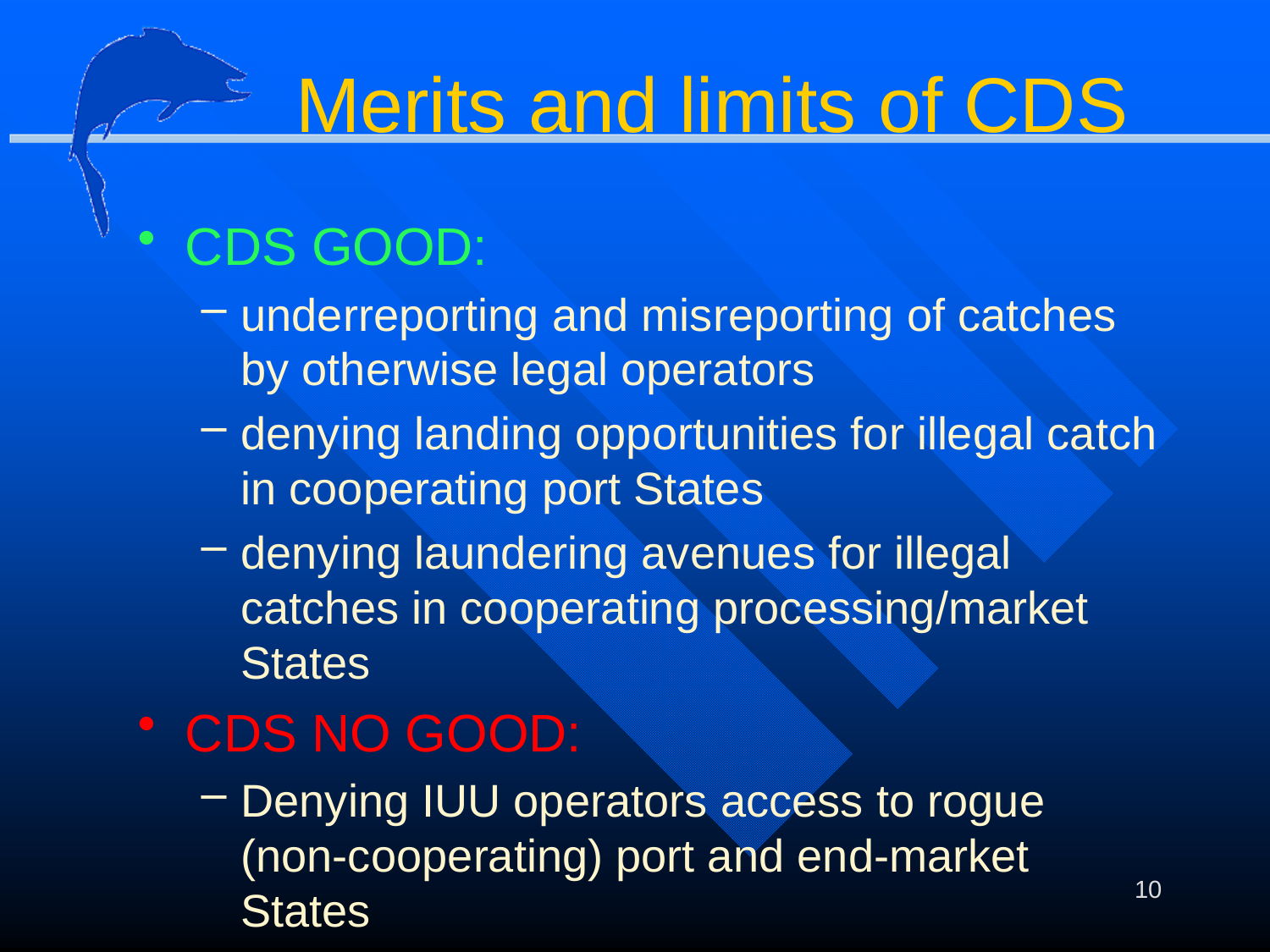

# Merits and limits of CDS
CDS GOOD:
underreporting and misreporting of catches by otherwise legal operators
denying landing opportunities for illegal catch in cooperating port States
denying laundering avenues for illegal catches in cooperating processing/market States
CDS NO GOOD:
Denying IUU operators access to rogue (non-cooperating) port and end-market States

10